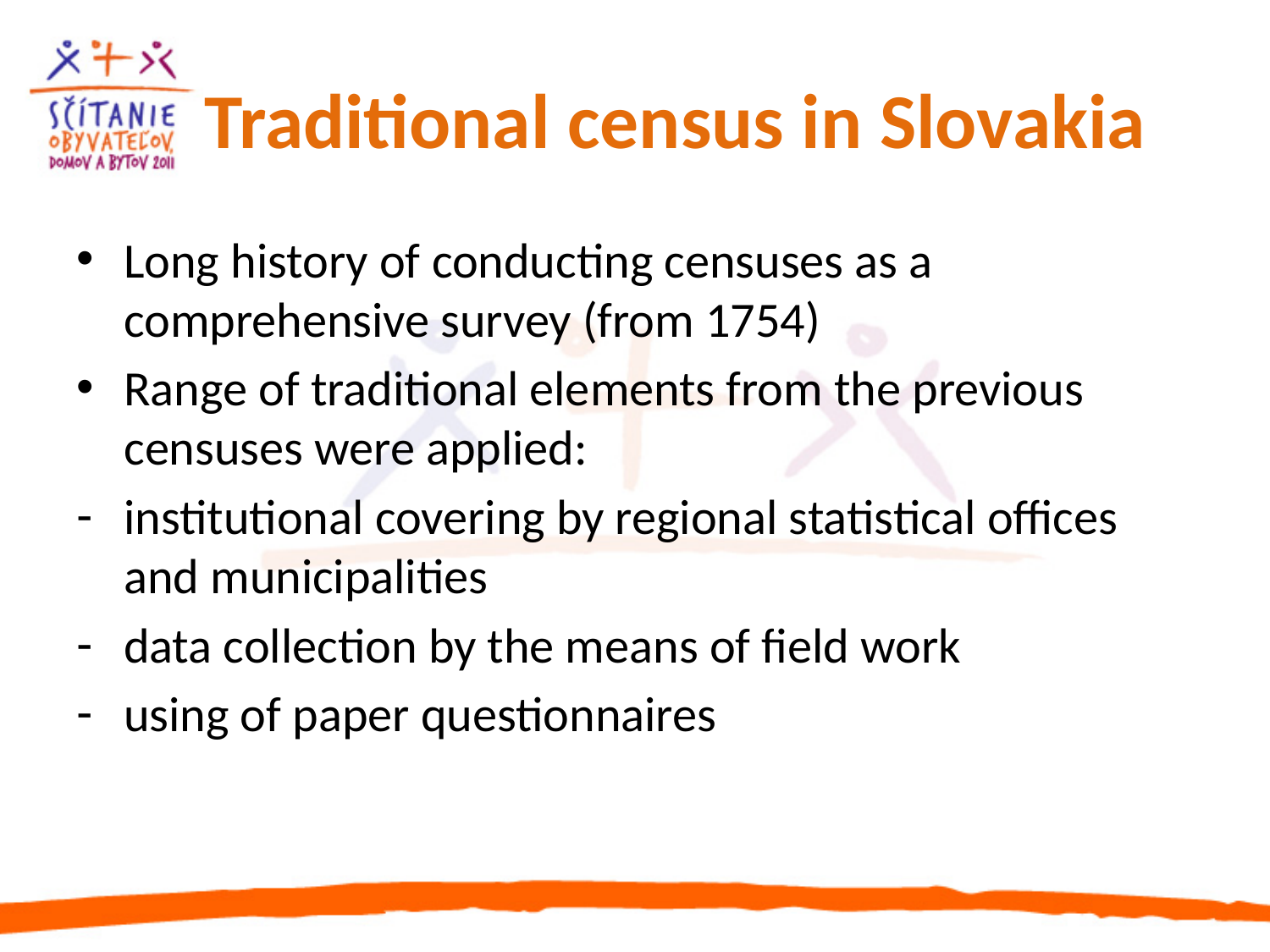

# Traditional census in Slovakia
Long history of conducting censuses as a comprehensive survey (from 1754)
Range of traditional elements from the previous censuses were applied:
institutional covering by regional statistical offices and municipalities
data collection by the means of field work
using of paper questionnaires